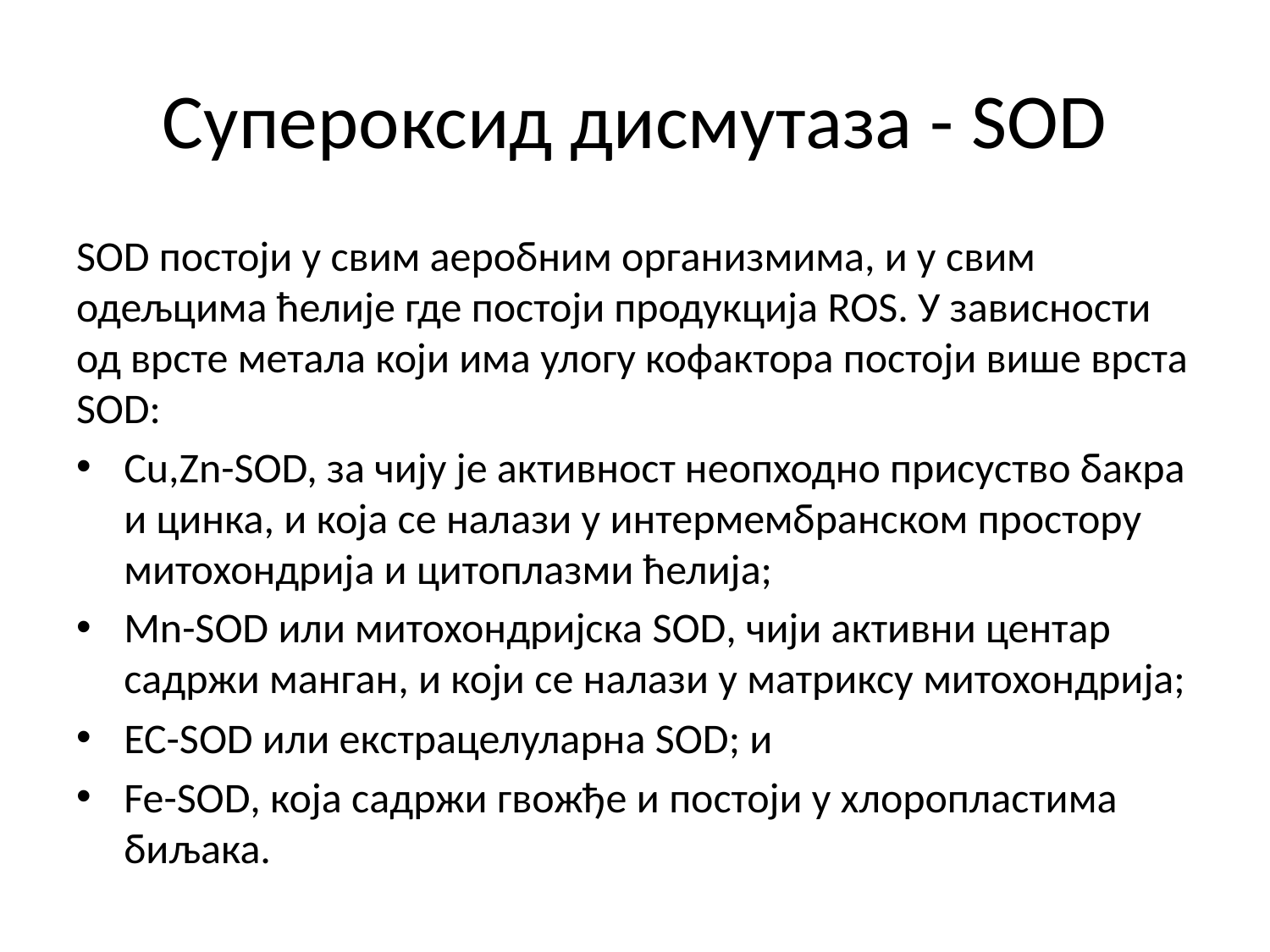

# Супероксид дисмутаза - SOD
SOD постоји у свим аеробним организмима, и у свим одељцима ћелије где постоји продукција ROS. У зависности од врсте метала који има улогу кофактора постоји више врста SOD:
Cu,Zn-SOD, за чију је активност неопходно присуство бакра и цинка, и која се налази у интермембранском простору митохондрија и цитоплазми ћелија;
Mn-SOD или митохондријска SOD, чији активни центар садржи манган, и који се налази у матриксу митохондрија;
EC-SOD или екстрацелуларна SOD; и
Fe-SOD, која садржи гвожђе и постоји у хлоропластима биљака.